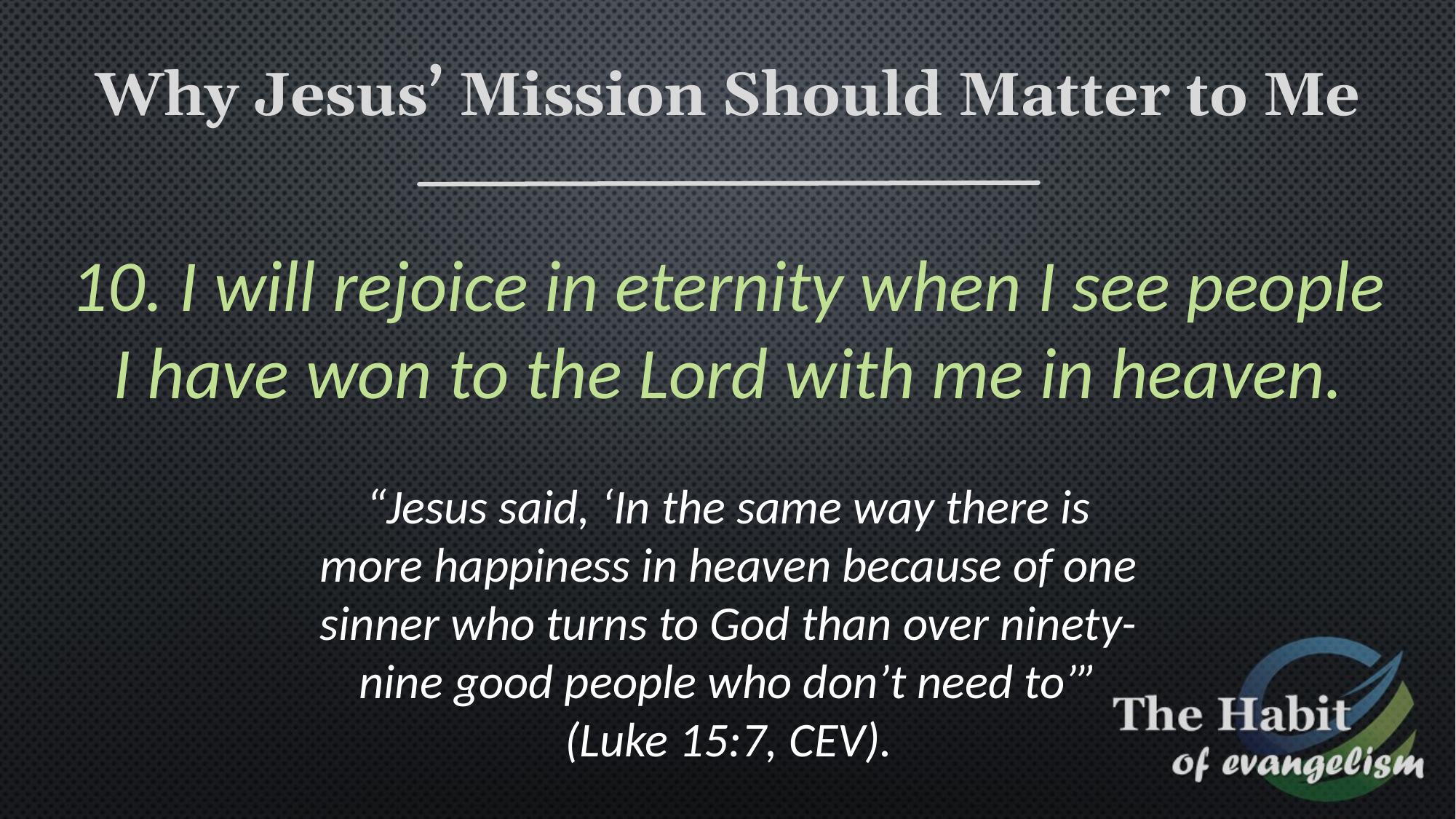

Why Jesus’ Mission Should Matter to Me
10. I will rejoice in eternity when I see people I have won to the Lord with me in heaven.
“Jesus said, ‘In the same way there is more happiness in heaven because of one sinner who turns to God than over ninety-nine good people who don’t need to’” (Luke 15:7, CEV).